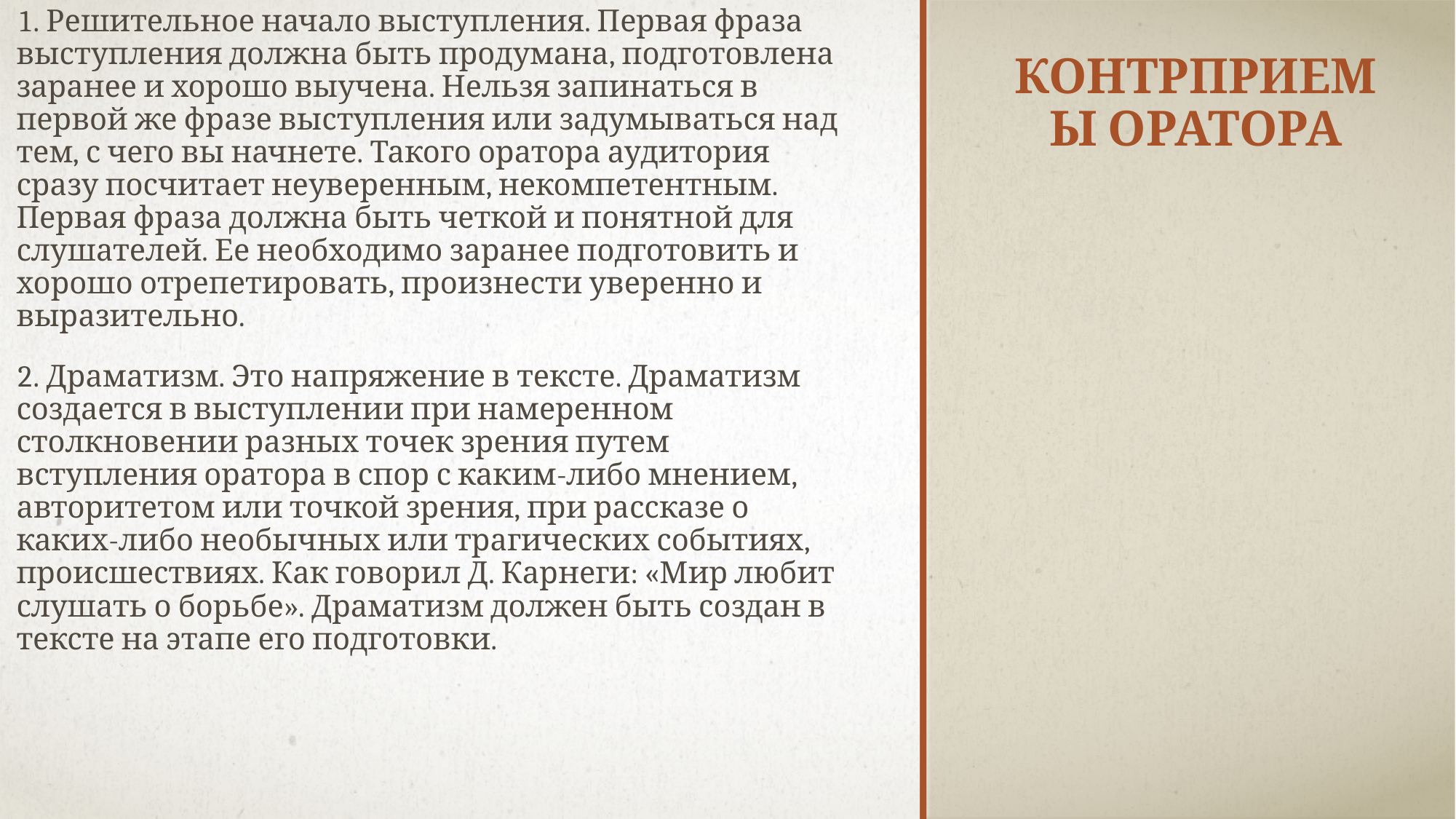

1. Решительное начало выступления. Первая фраза выступления должна быть продумана, подготовлена заранее и хорошо выучена. Нельзя запинаться в первой же фразе выступления или задумываться над тем, с чего вы начнете. Такого оратора аудитория сразу посчитает неуверенным, некомпетентным. Первая фраза должна быть четкой и понятной для слушателей. Ее необходимо заранее подготовить и хорошо отрепетировать, произнести уверенно и выразительно.
2. Драматизм. Это напряжение в тексте. Драматизм создается в выступлении при намеренном столкновении разных точек зрения путем вступления оратора в спор с каким-либо мнением, авторитетом или точкой зрения, при рассказе о каких-либо необычных или трагических событиях, происшествиях. Как говорил Д. Карнеги: «Мир любит слушать о борьбе». Драматизм должен быть создан в тексте на этапе его подготовки.

# Контрприемы оратора